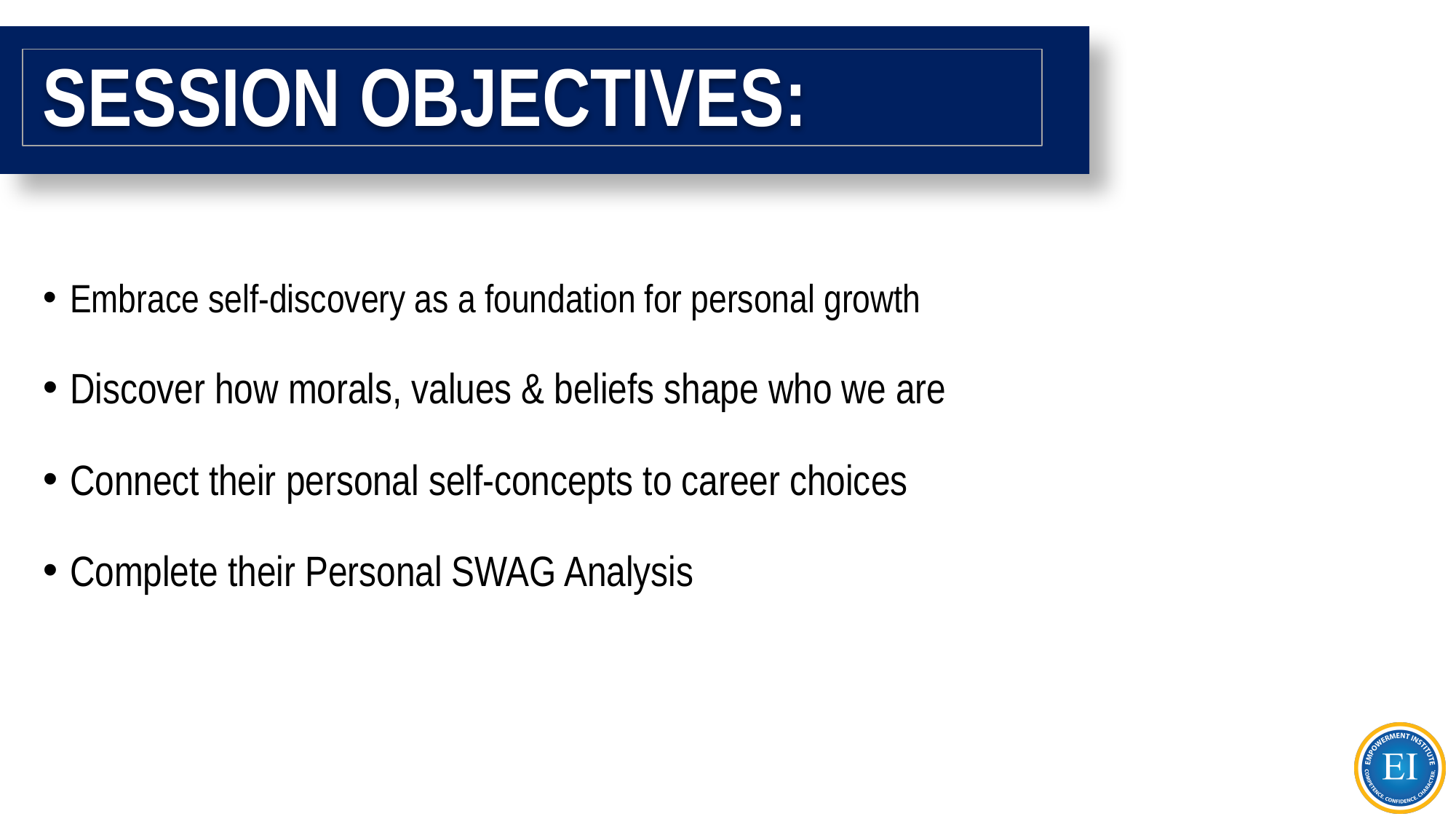

# SESSION OBJECTIVES:

Embrace self-discovery as a foundation for personal growth
Discover how morals, values & beliefs shape who we are
Connect their personal self-concepts to career choices
Complete their Personal SWAG Analysis